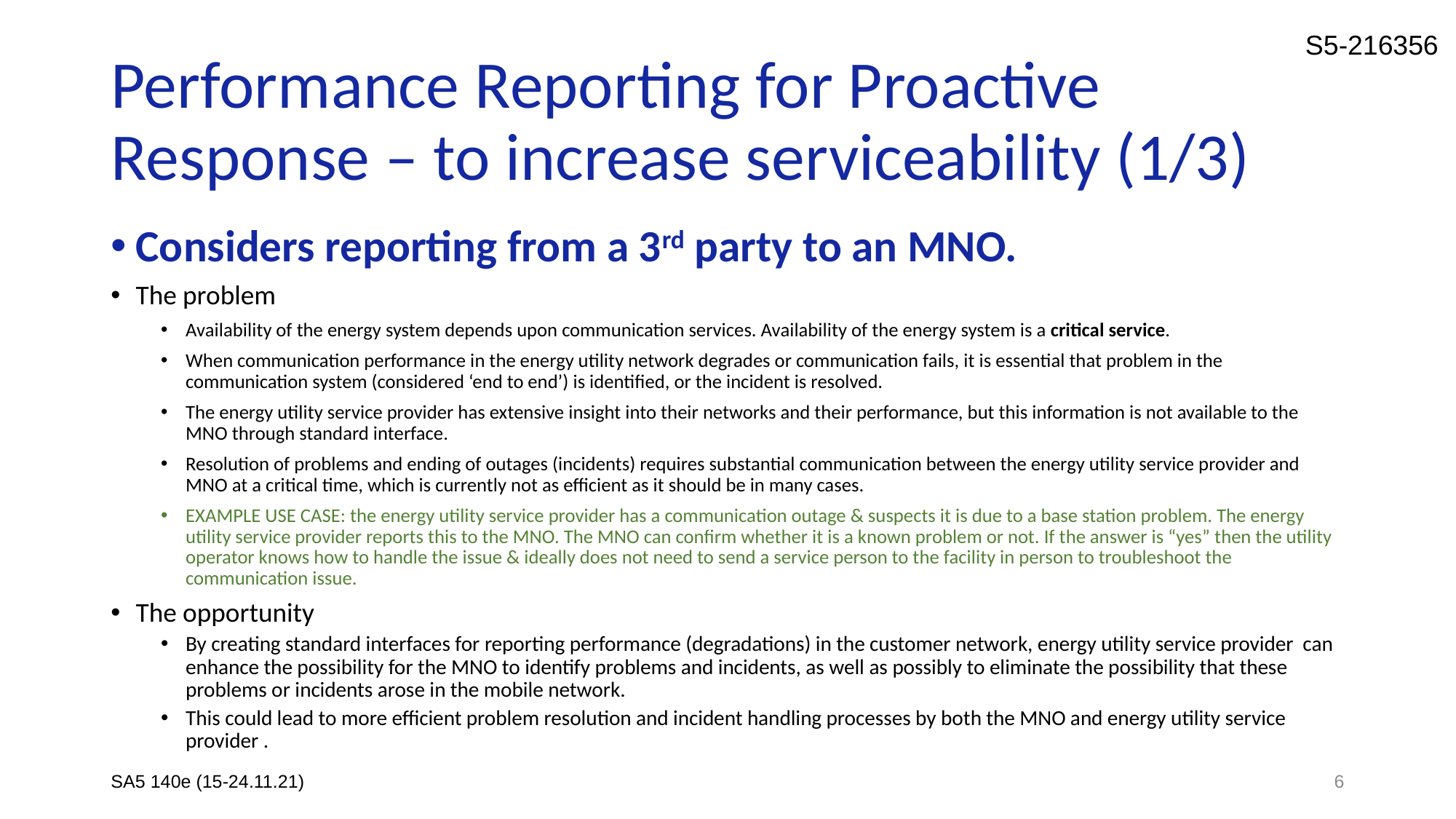

# Performance Reporting for Proactive Response – to increase serviceability (1/3)
Considers reporting from a 3rd party to an MNO.
The problem
Availability of the energy system depends upon communication services. Availability of the energy system is a critical service.
When communication performance in the energy utility network degrades or communication fails, it is essential that problem in the communication system (considered ‘end to end’) is identified, or the incident is resolved.
The energy utility service provider has extensive insight into their networks and their performance, but this information is not available to the MNO through standard interface.
Resolution of problems and ending of outages (incidents) requires substantial communication between the energy utility service provider and MNO at a critical time, which is currently not as efficient as it should be in many cases.
EXAMPLE USE CASE: the energy utility service provider has a communication outage & suspects it is due to a base station problem. The energy utility service provider reports this to the MNO. The MNO can confirm whether it is a known problem or not. If the answer is “yes” then the utility operator knows how to handle the issue & ideally does not need to send a service person to the facility in person to troubleshoot the communication issue.
The opportunity
By creating standard interfaces for reporting performance (degradations) in the customer network, energy utility service provider  can enhance the possibility for the MNO to identify problems and incidents, as well as possibly to eliminate the possibility that these problems or incidents arose in the mobile network.
This could lead to more efficient problem resolution and incident handling processes by both the MNO and energy utility service provider .

SA5 140e (15-24.11.21)
6